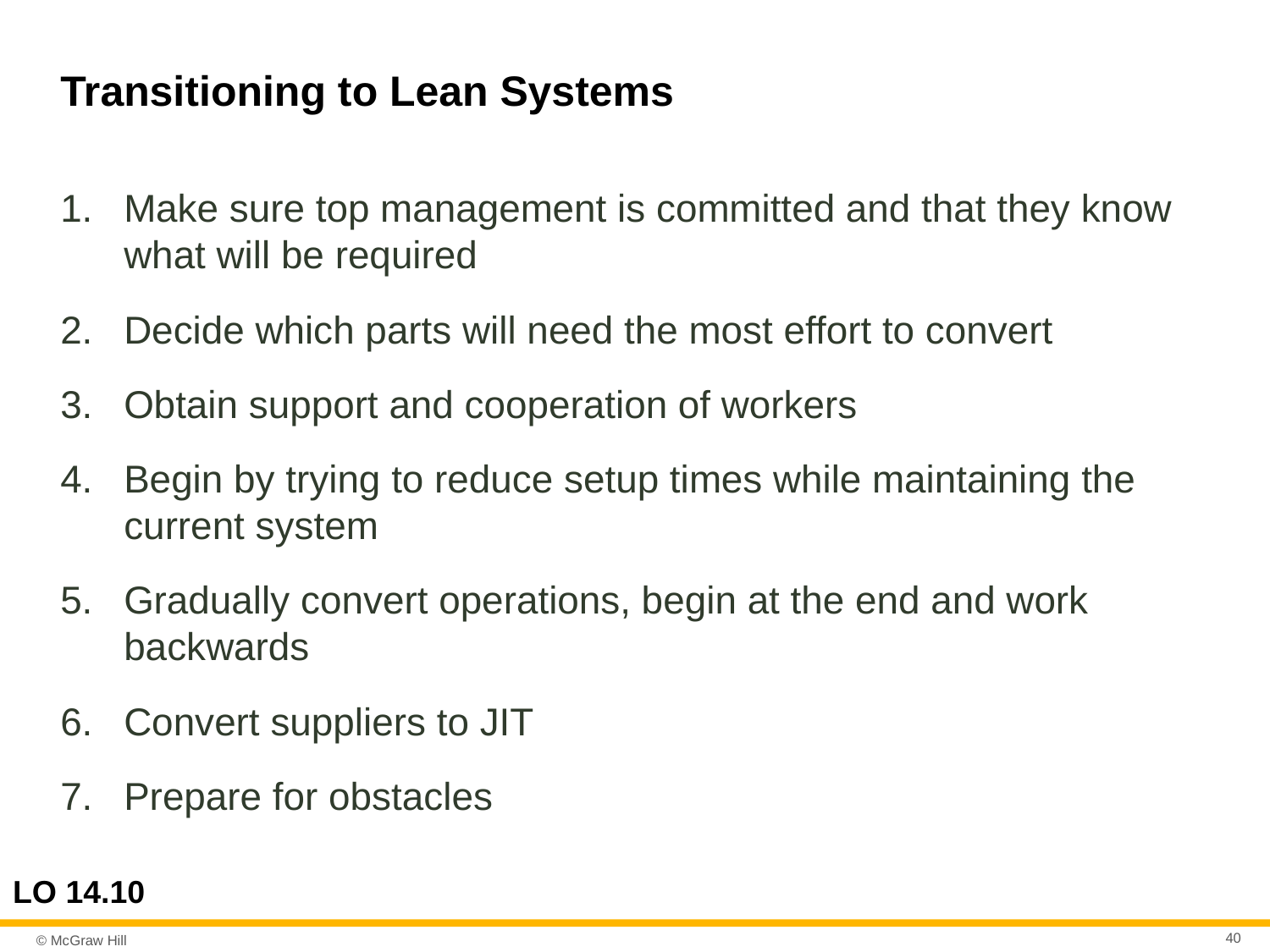

# Transitioning to Lean Systems
Make sure top management is committed and that they know what will be required
Decide which parts will need the most effort to convert
Obtain support and cooperation of workers
Begin by trying to reduce setup times while maintaining the current system
Gradually convert operations, begin at the end and work backwards
Convert suppliers to JIT
Prepare for obstacles
LO 14.10